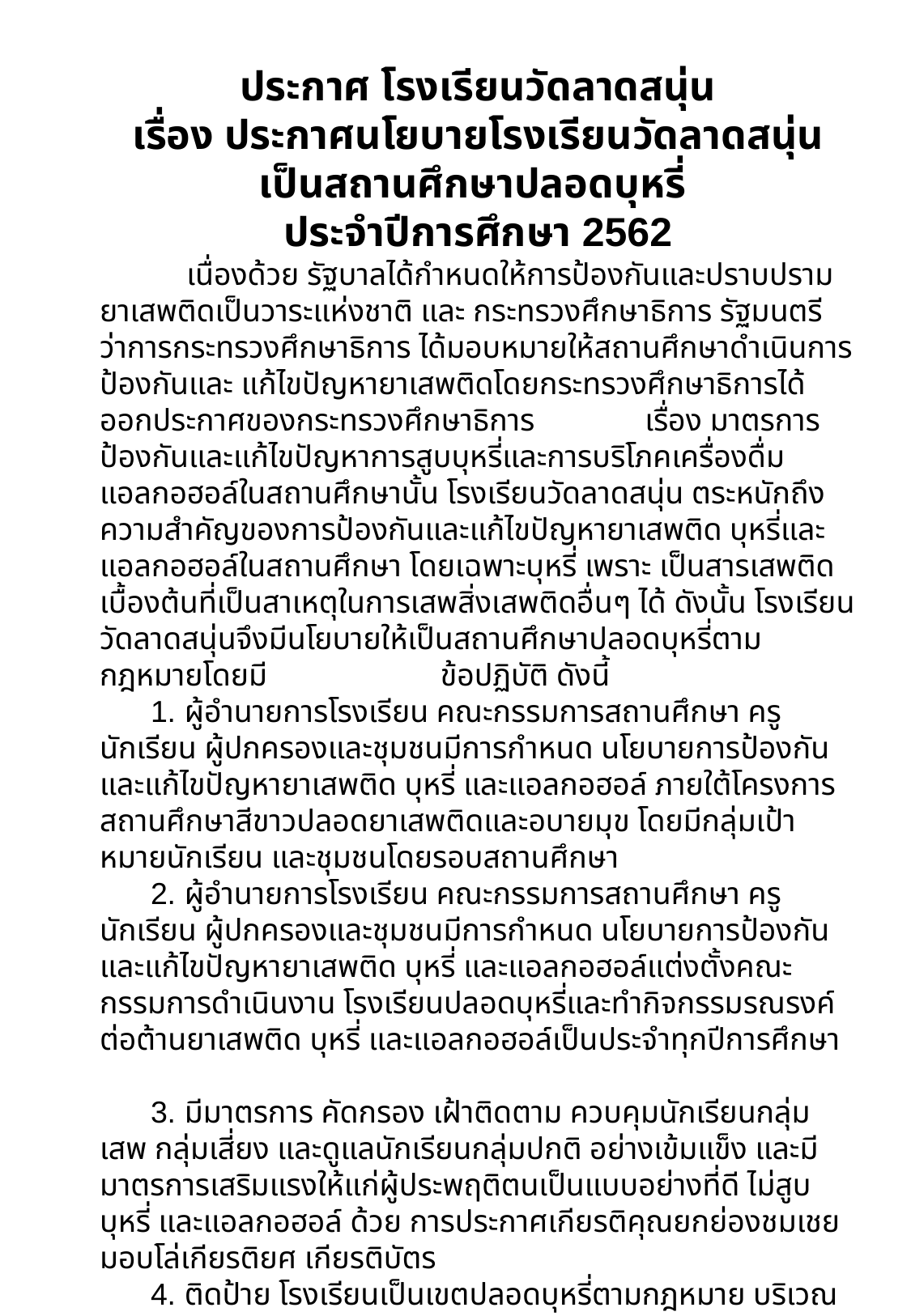

ประกาศ โรงเรียนวัดลาดสนุ่น
เรื่อง ประกาศนโยบายโรงเรียนวัดลาดสนุ่นเป็นสถานศึกษาปลอดบุหรี่
ประจำปีการศึกษา 2562
           เนื่องด้วย รัฐบาลได้กำหนดให้การป้องกันและปราบปรามยาเสพติดเป็นวาระแห่งชาติ และ กระทรวงศึกษาธิการ รัฐมนตรีว่าการกระทรวงศึกษาธิการ ได้มอบหมายให้สถานศึกษาดำเนินการป้องกันและ แก้ไขปัญหายาเสพติดโดยกระทรวงศึกษาธิการได้ออกประกาศของกระทรวงศึกษาธิการ              เรื่อง มาตรการป้องกันและแก้ไขปัญหาการสูบบุหรี่และการบริโภคเครื่องดื่มแอลกอฮอล์ในสถานศึกษานั้น โรงเรียนวัดลาดสนุ่น ตระหนักถึงความสำคัญของการป้องกันและแก้ไขปัญหายาเสพติด บุหรี่และ แอลกอฮอล์ในสถานศึกษา โดยเฉพาะบุหรี่ เพราะ เป็นสารเสพติดเบื้องต้นที่เป็นสาเหตุในการเสพสิ่งเสพติดอื่นๆ ได้ ดังนั้น โรงเรียนวัดลาดสนุ่นจึงมีนโยบายให้เป็นสถานศึกษาปลอดบุหรี่ตามกฎหมายโดยมี                      ข้อปฏิบัติ ดังนี้
      1. ผู้อำนายการโรงเรียน คณะกรรมการสถานศึกษา ครู นักเรียน ผู้ปกครองและชุมชนมีการกำหนด นโยบายการป้องกันและแก้ไขปัญหายาเสพติด บุหรี่ และแอลกอฮอล์ ภายใต้โครงการสถานศึกษาสีขาวปลอดยาเสพติดและอบายมุข โดยมีกลุ่มเป้าหมายนักเรียน และชุมชนโดยรอบสถานศึกษา
      2. ผู้อำนายการโรงเรียน คณะกรรมการสถานศึกษา ครู นักเรียน ผู้ปกครองและชุมชนมีการกำหนด นโยบายการป้องกันและแก้ไขปัญหายาเสพติด บุหรี่ และแอลกอฮอล์แต่งตั้งคณะกรรมการดำเนินงาน โรงเรียนปลอดบุหรี่และทำกิจกรรมรณรงค์ต่อต้านยาเสพติด บุหรี่ และแอลกอฮอล์เป็นประจำทุกปีการศึกษา
      3. มีมาตรการ คัดกรอง เฝ้าติดตาม ควบคุมนักเรียนกลุ่มเสพ กลุ่มเสี่ยง และดูแลนักเรียนกลุ่มปกติ อย่างเข้มแข็ง และมีมาตรการเสริมแรงให้แก่ผู้ประพฤติตนเป็นแบบอย่างที่ดี ไม่สูบบุหรี่ และแอลกอฮอล์ ด้วย การประกาศเกียรติคุณยกย่องชมเชย มอบโล่เกียรติยศ เกียรติบัตร
      4. ติดป้าย โรงเรียนเป็นเขตปลอดบุหรี่ตามกฎหมาย บริเวณประตูหน้า-หลัง โรงเรียน และบริเวณ อาคารและทางเดินอย่างชัดเจน
      5. ติดป้ายห้ามสูบบุหรี่ในสถานศึกษา ฝ่าฝืนจะมีมาตรการลงโทษ หากเป็นนักเรียนให้มีมาตรการ ลงโทษตามระเบียบ กระทรวงศึกษาธิการว่าด้วยการลงโทษนักเรียนและนักศึกษา พ.ศ. 2548 หากเป็นครูและ บุคลากร ให้มีมาตรการลงโทษตามระเบียบ ก.ค.ศ. ว่าด้วยวิธีการออกค าสั่งเกี่ยวกับการลงโทษทางวินัย ข้าราชการครูและบุคลากรทางการศึกษา พ.ศ. 2548 และมีโทษปรับ ไม่เกิน 5,000 บาท ตามที่กฎหมาย ก าหนด 6. โรงเรียนมีการประสานงานความร่วมมือกับโรงพยาบาล หน่วยงานสาธารณสุข สถานีต ารวจ องค์กรและชมรมต่าง ๆ ในการจัดกิจกรรมรณรงค์เพื่อการลด ละ เลิกการสูบบุหรี่ และแอลกอฮอล์ 7. ผู้อ านวยการโรงเรียน และคณะกรรมการบริหารโรงเรียน สรุปรายงานต้นสังกัดเพื่อสรุปผลรายงาน ศูนย์อ านวยการป้องกันและแก้ไขปัญหายาเสพติด กระทรวงศึกษาธิการ